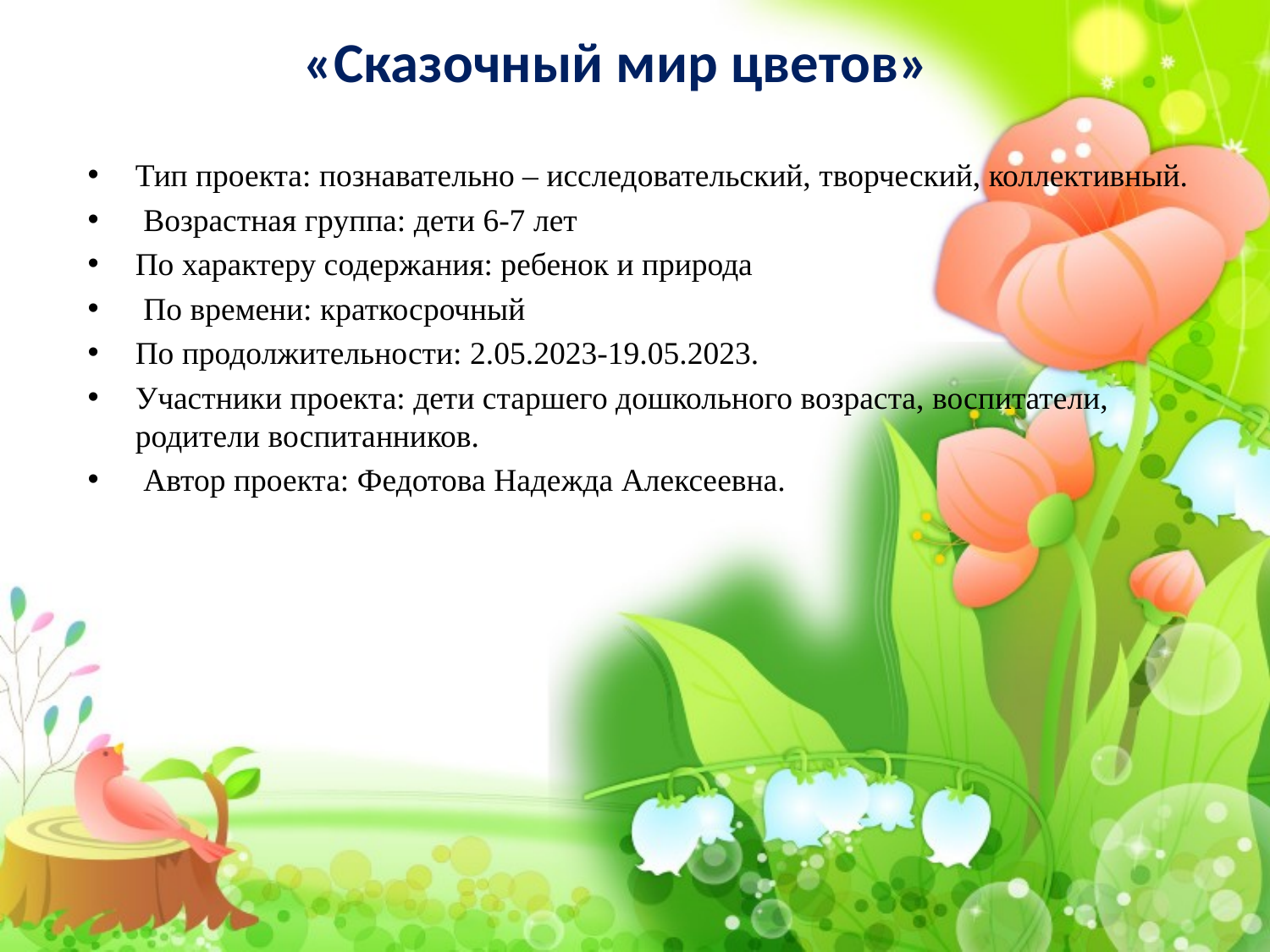

# «Сказочный мир цветов»
Тип проекта: познавательно – исследовательский, творческий, коллективный.
 Возрастная группа: дети 6-7 лет
По характеру содержания: ребенок и природа
 По времени: краткосрочный
По продолжительности: 2.05.2023-19.05.2023.
Участники проекта: дети старшего дошкольного возраста, воспитатели, родители воспитанников.
 Автор проекта: Федотова Надежда Алексеевна.